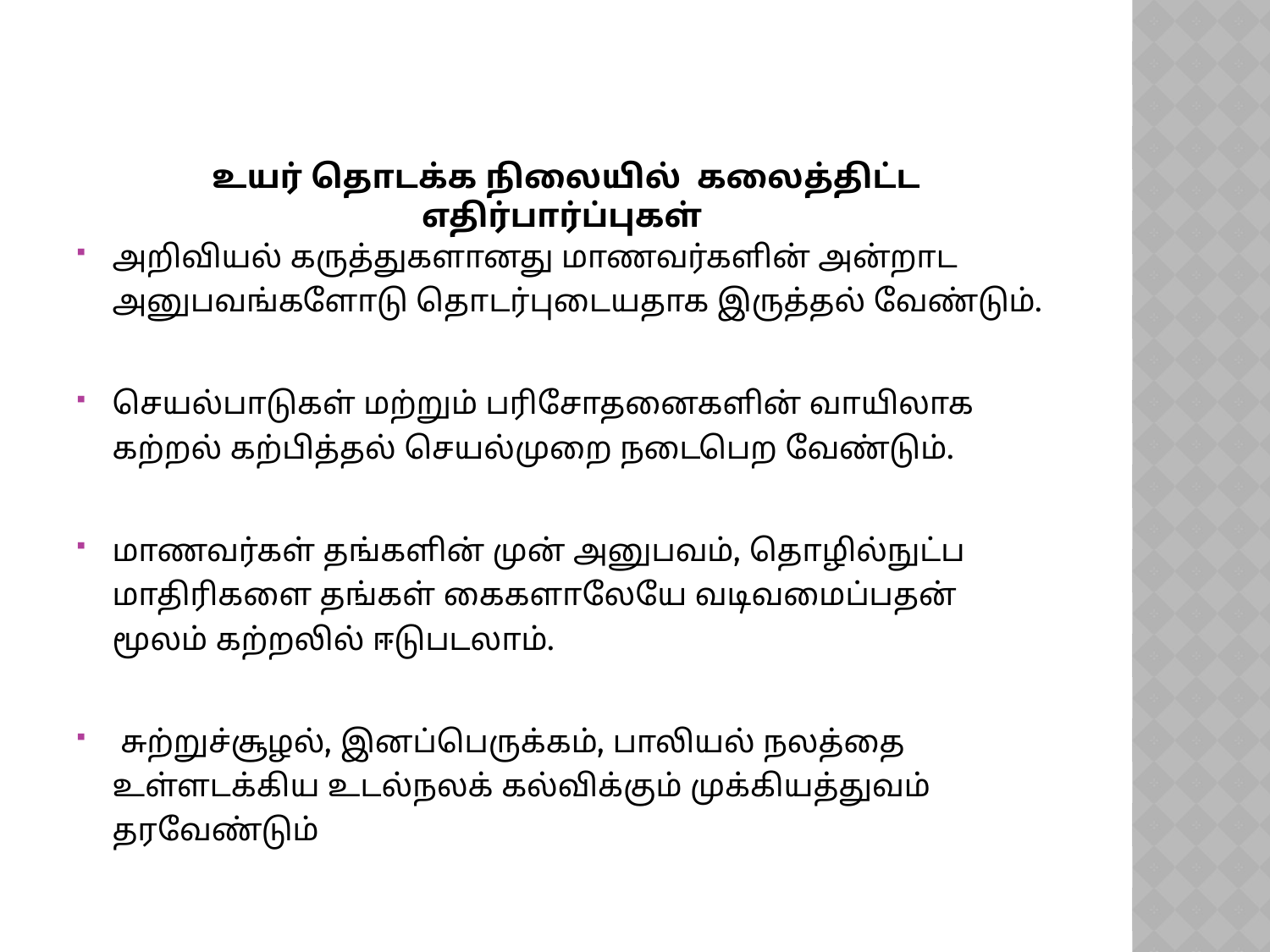

# உயர் தொடக்க நிலையில்  கலைத்திட்ட எதிர்பார்ப்புகள்
அறிவியல் கருத்துகளானது மாணவர்களின் அன்றாட அனுபவங்களோடு தொடர்புடையதாக இருத்தல் வேண்டும்.

செயல்பாடுகள் மற்றும் பரிசோதனைகளின் வாயிலாக கற்றல் கற்பித்தல் செயல்முறை நடைபெற வேண்டும்.

மாணவர்கள் தங்களின் முன் அனுபவம், தொழில்நுட்ப மாதிரிகளை தங்கள் கைகளாலேயே வடிவமைப்பதன் மூலம் கற்றலில் ஈடுபடலாம்.

 சுற்றுச்சூழல், இனப்பெருக்கம், பாலியல் நலத்தை உள்ளடக்கிய உடல்நலக் கல்விக்கும் முக்கியத்துவம் தரவேண்டும்